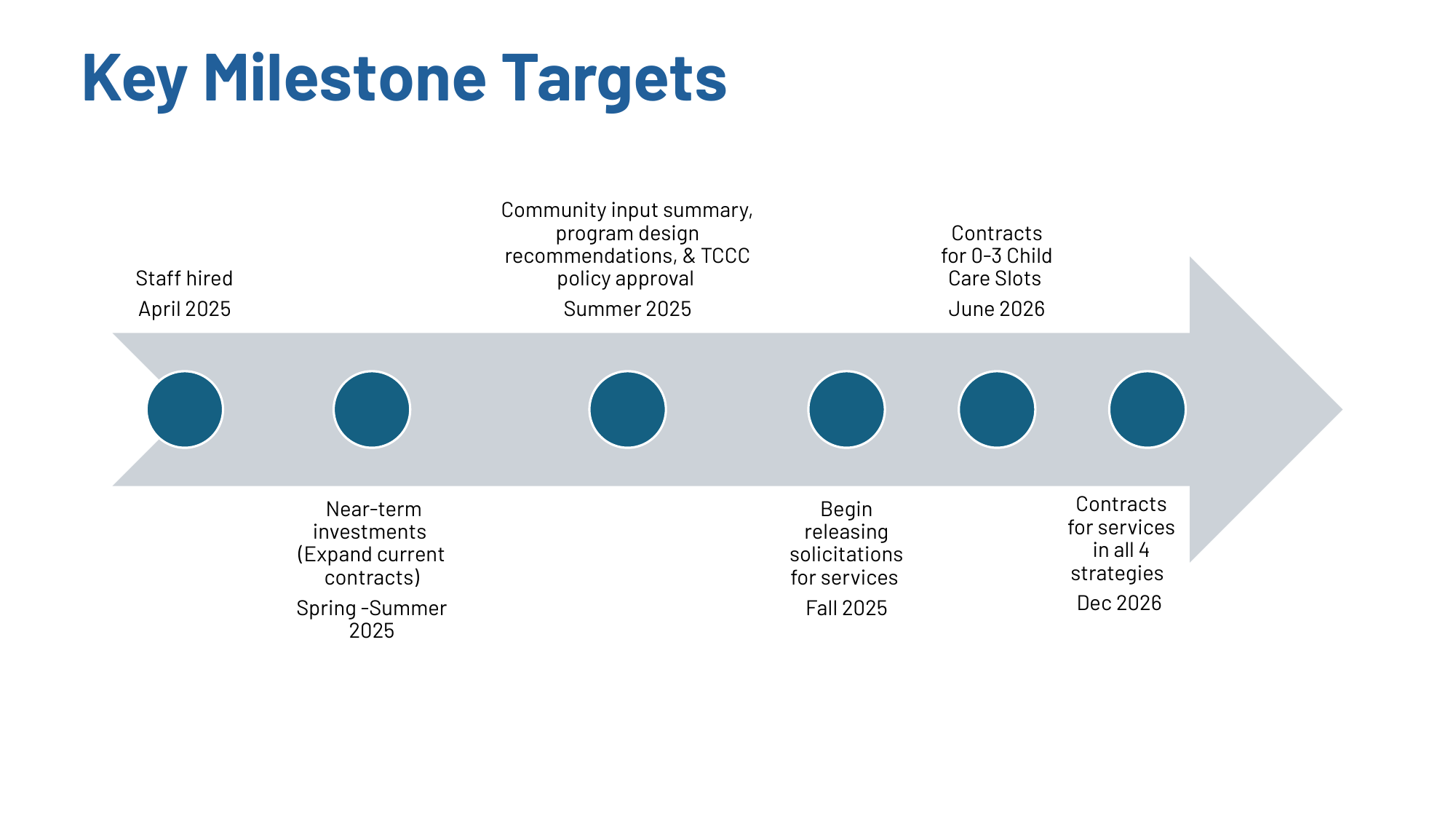

# Key Milestone Targets
Staff hired
April 2025
 Near-term investments  (Expand current contracts)
Spring -Summer 2025
Community input summary, program design recommendations, & TCCC policy approval
Summer 2025
Begin releasing solicitations for services
Fall 2025
Contracts for 0-3 Child Care Slots
 June 2026
Contracts for services in all 4 strategies
Dec 2026